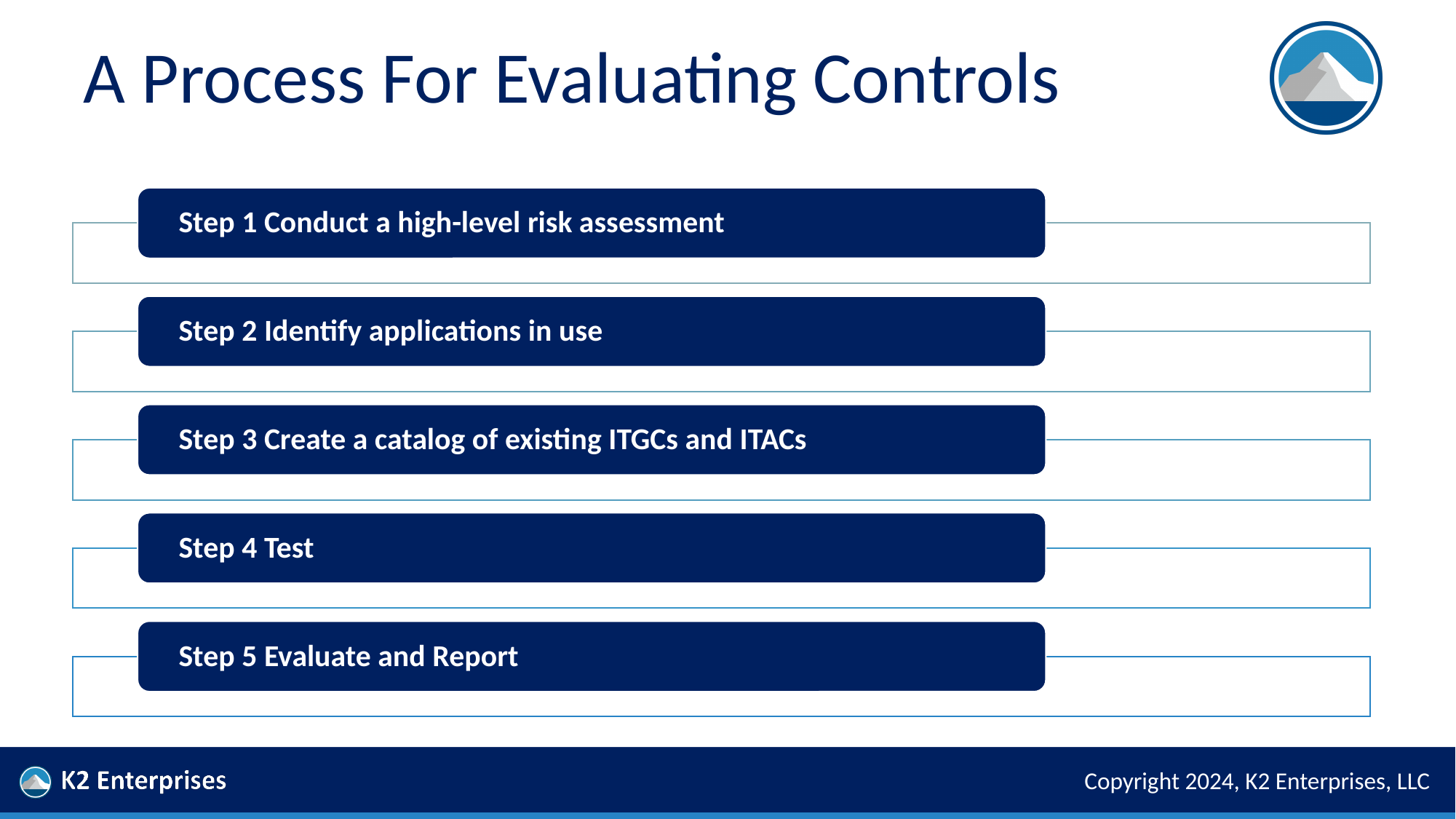

# A Process For Evaluating Controls
Step 1 Conduct a high-level risk assessment
Step 2 Identify applications in use
Step 3 Create a catalog of existing ITGCs and ITACs
Step 4 Test
Step 5 Evaluate and Report